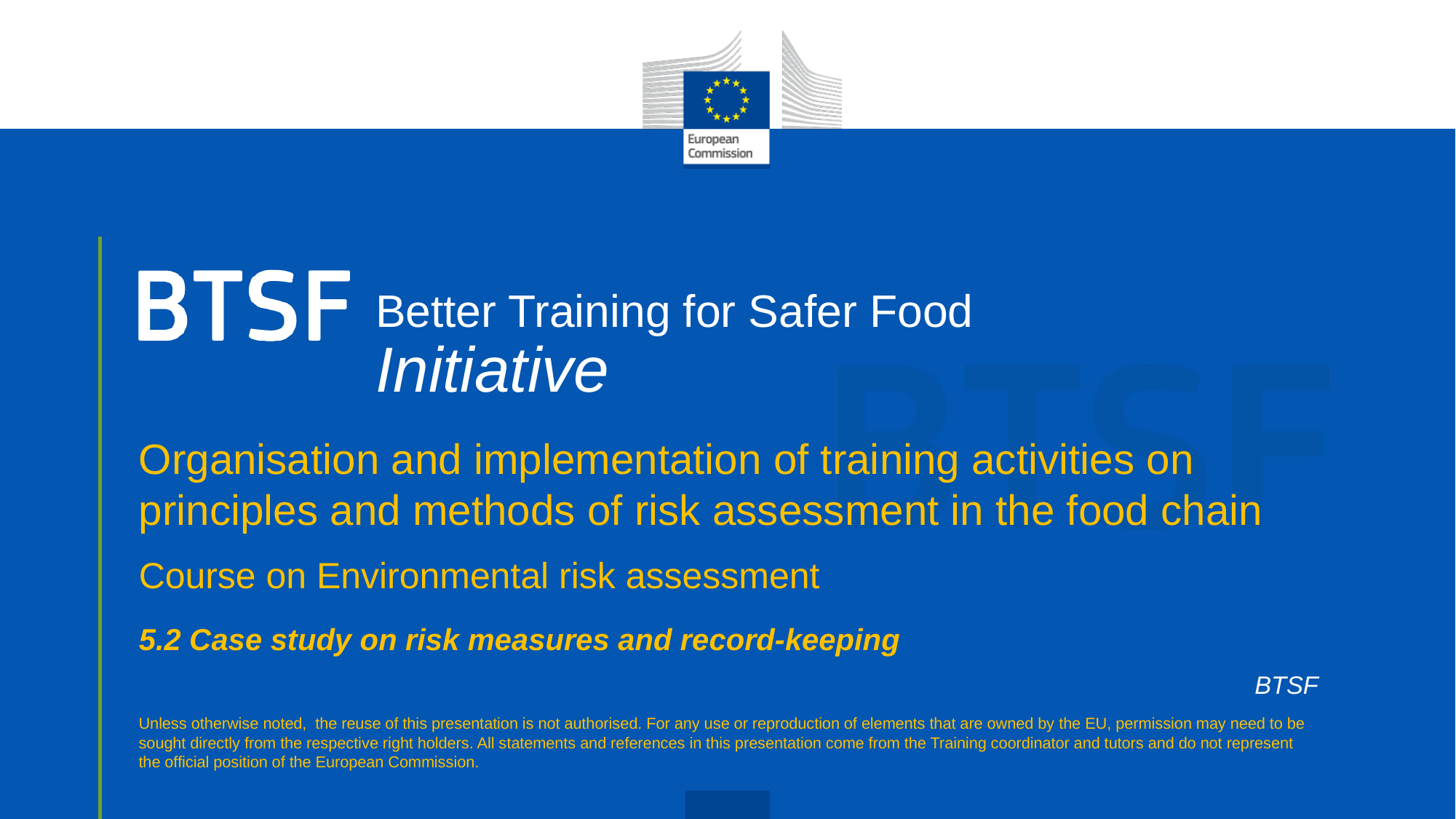

# Better Training for Safer Food Initiative
Organisation and implementation of training activities on principles and methods of risk assessment in the food chain
Course on Environmental risk assessment
5.2 Case study on risk measures and record-keeping
BTSF

Unless otherwise noted,  the reuse of this presentation is not authorised. For any use or reproduction of elements that are owned by the EU, permission may need to be sought directly from the respective right holders. All statements and references in this presentation come from the Training coordinator and tutors and do not represent the official position of the European Commission.